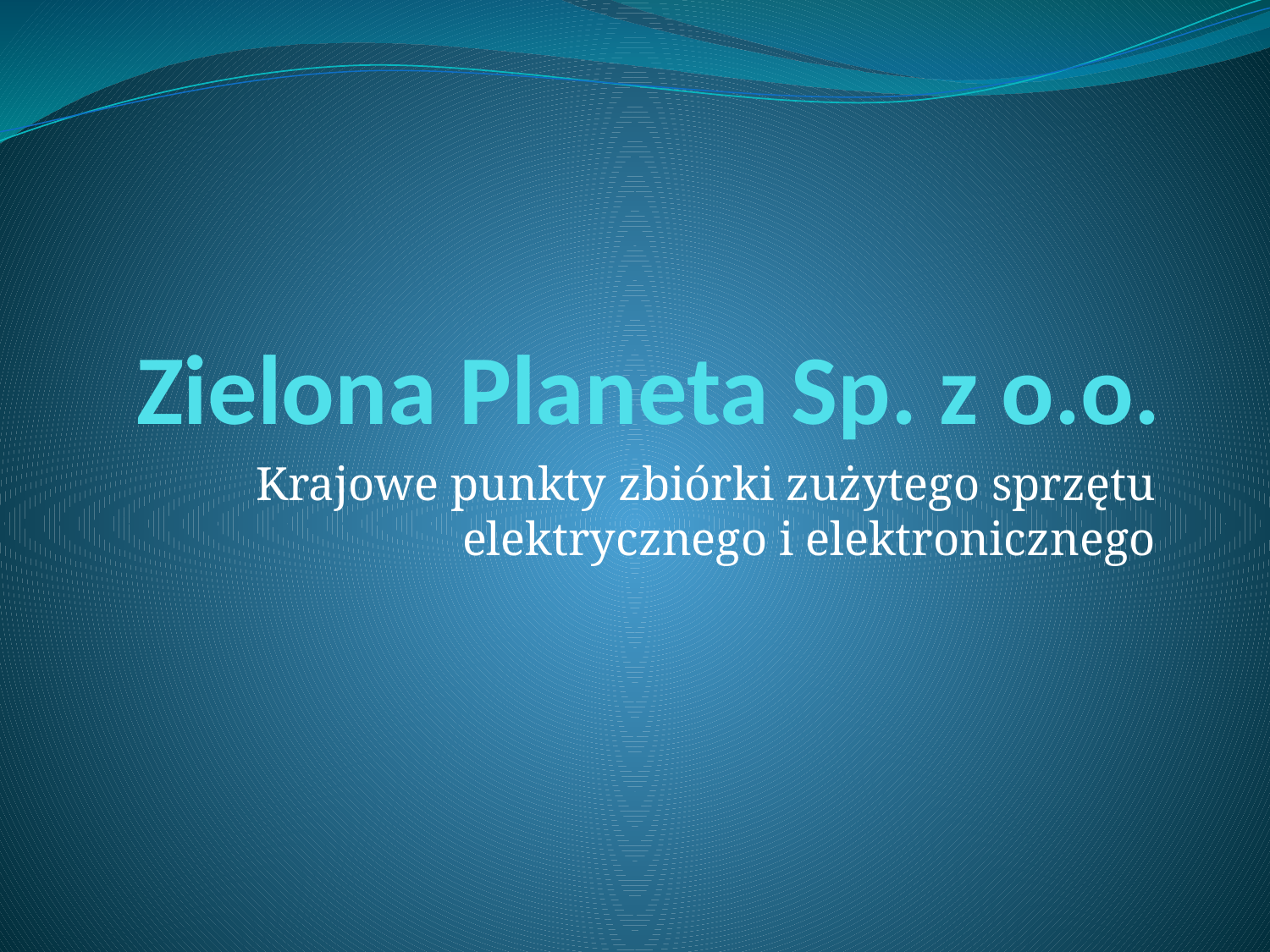

# Zielona Planeta Sp. z o.o.
 Krajowe punkty zbiórki zużytego sprzętu elektrycznego i elektronicznego